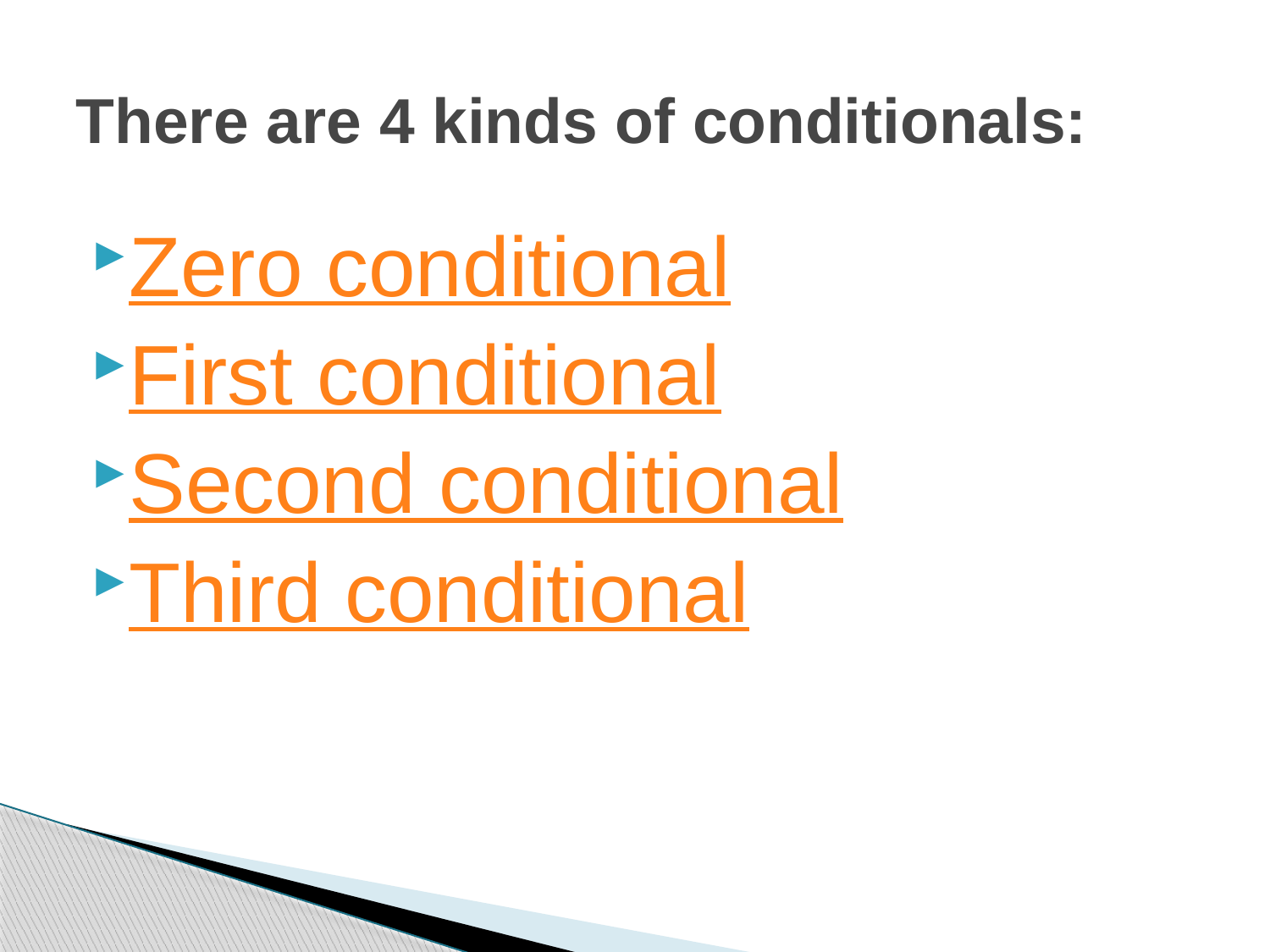

# There are 4 kinds of conditionals:
Zero conditional
First conditional
Second conditional
Third conditional